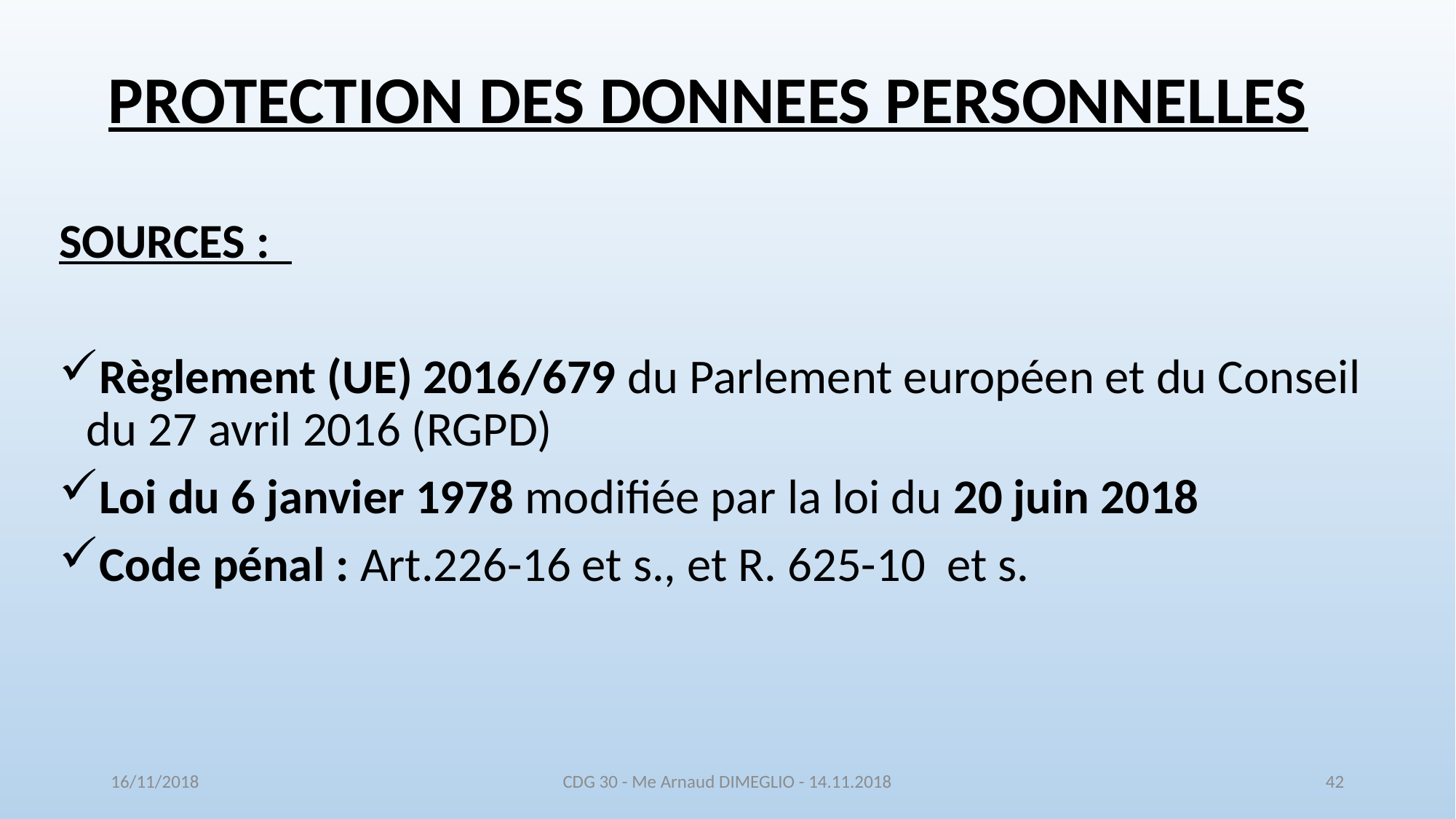

# PROTECTION DES DONNEES PERSONNELLES
SOURCES :

Règlement (UE) 2016/679 du Parlement européen et du Conseil du 27 avril 2016 (RGPD)
Loi du 6 janvier 1978 modifiée par la loi du 20 juin 2018
Code pénal : Art.226-16 et s., et R. 625-10  et s.

16/11/2018
CDG 30 - Me Arnaud DIMEGLIO - 14.11.2018
42